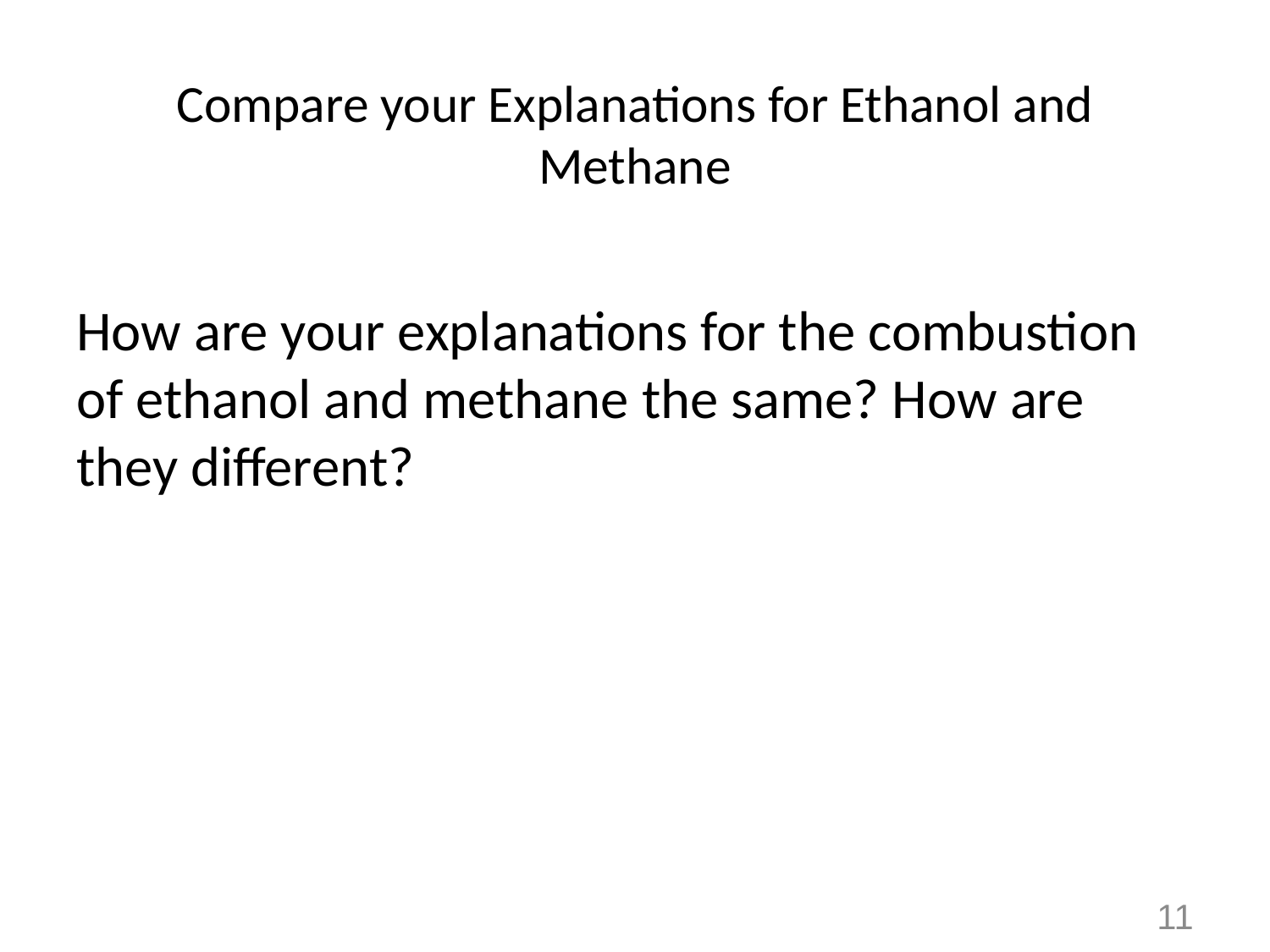

# Compare your Explanations for Ethanol and Methane

How are your explanations for the combustion of ethanol and methane the same? How are they different?
11